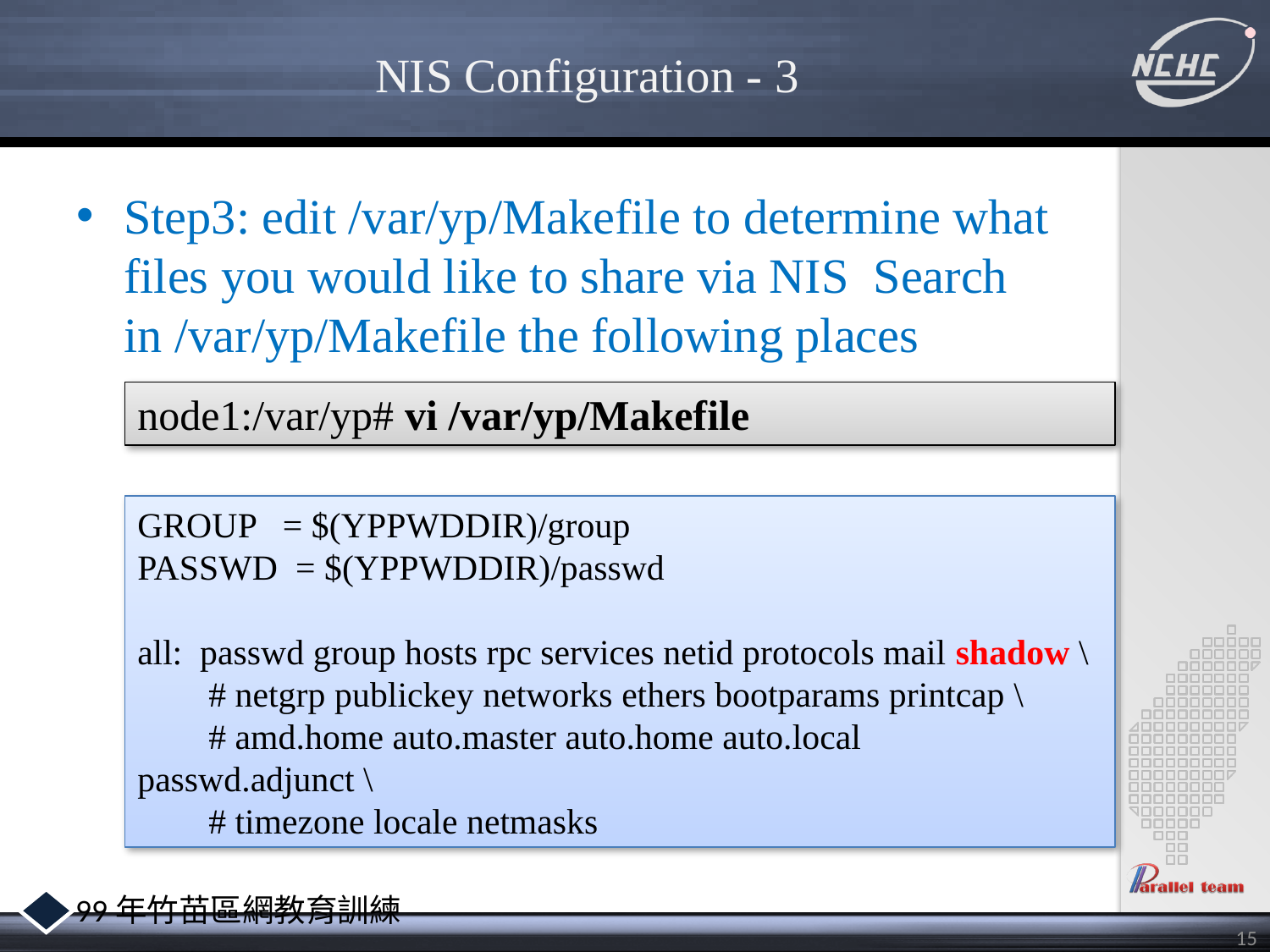

# NIS Configuration - 3
Step3: edit /var/yp/Makefile to determine what files you would like to share via NIS  Search in /var/yp/Makefile the following places

node1:/var/yp# vi /var/yp/Makefile
GROUP   = $(YPPWDDIR)/group
PASSWD  = $(YPPWDDIR)/passwd

all:  passwd group hosts rpc services netid protocols mail shadow \
        # netgrp publickey networks ethers bootparams printcap \
        # amd.home auto.master auto.home auto.local passwd.adjunct \
        # timezone locale netmasks
15